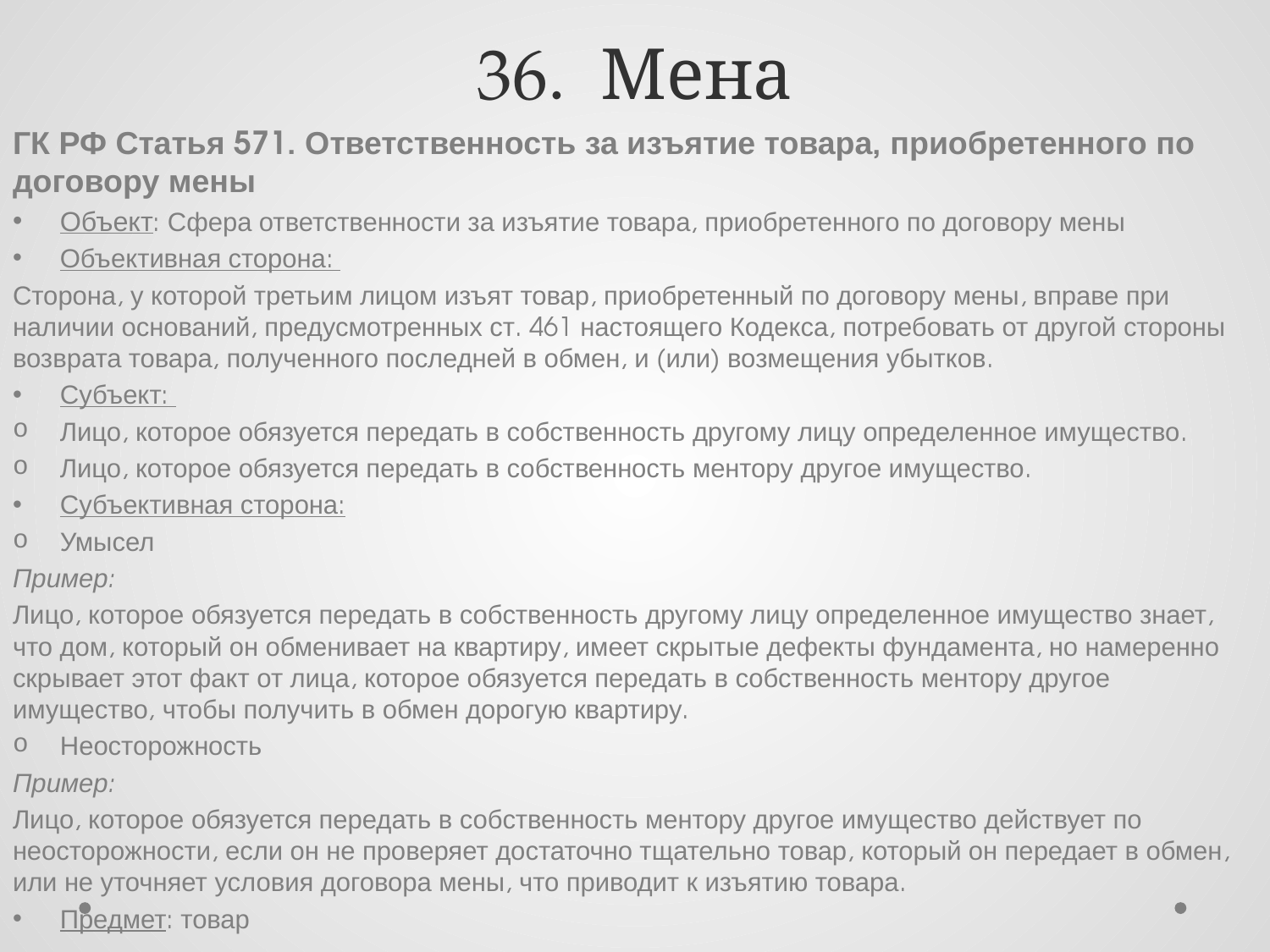

# 36.  Мена
ГК РФ Статья 571. Ответственность за изъятие товара, приобретенного по договору мены
Объект: Сфера ответственности за изъятие товара, приобретенного по договору мены
Объективная сторона:
Сторона, у которой третьим лицом изъят товар, приобретенный по договору мены, вправе при наличии оснований, предусмотренных ст. 461 настоящего Кодекса, потребовать от другой стороны возврата товара, полученного последней в обмен, и (или) возмещения убытков.
Субъект:
Лицо, которое обязуется передать в собственность другому лицу определенное имущество.
Лицо, которое обязуется передать в собственность ментору другое имущество.
Субъективная сторона:
Умысел
Пример:
Лицо, которое обязуется передать в собственность другому лицу определенное имущество знает, что дом, который он обменивает на квартиру, имеет скрытые дефекты фундамента, но намеренно скрывает этот факт от лица, которое обязуется передать в собственность ментору другое имущество, чтобы получить в обмен дорогую квартиру.
Неосторожность
Пример:
Лицо, которое обязуется передать в собственность ментору другое имущество действует по неосторожности, если он не проверяет достаточно тщательно товар, который он передает в обмен, или не уточняет условия договора мены, что приводит к изъятию товара.
Предмет: товар